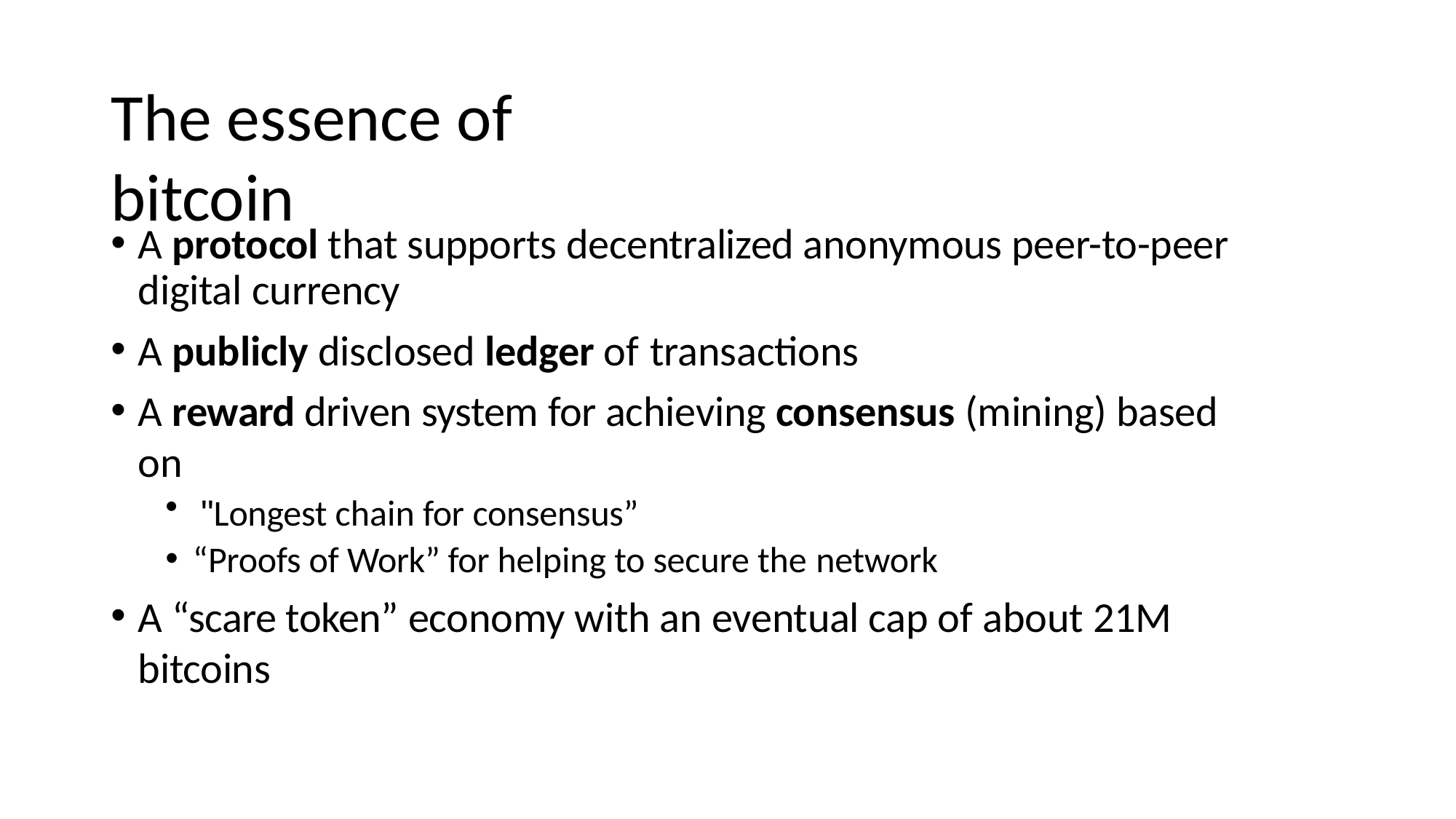

# The essence of bitcoin
A protocol that supports decentralized anonymous peer-to-peer  digital currency
A publicly disclosed ledger of transactions
A reward driven system for achieving consensus (mining) based on
"Longest chain for consensus”
“Proofs of Work” for helping to secure the network
A “scare token” economy with an eventual cap of about 21M bitcoins